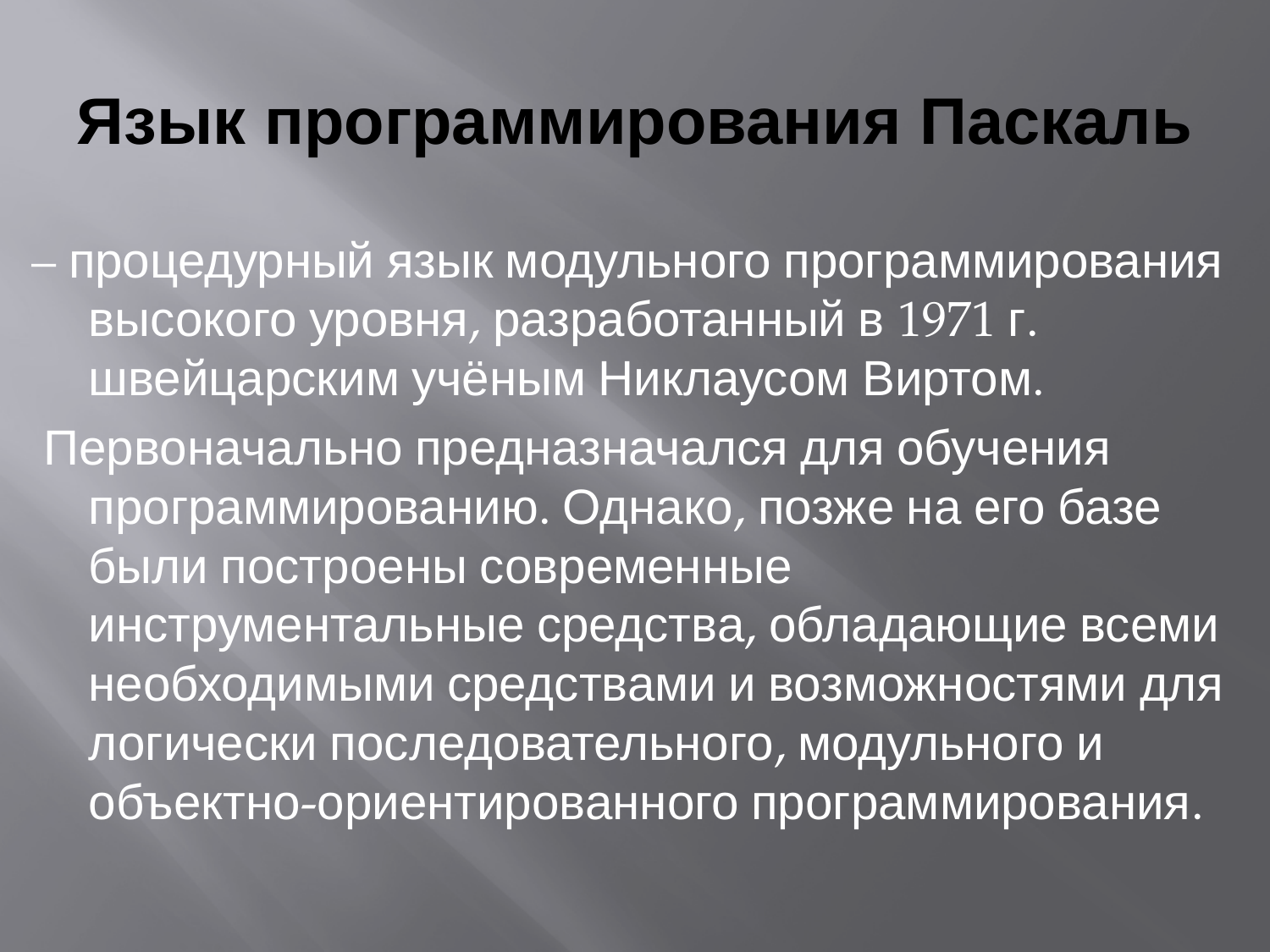

# Язык программирования Паскаль
– процедурный язык модульного программирования высокого уровня, разработанный в 1971 г. швейцарским учёным Никлаусом Виртом.
 Первоначально предназначался для обучения программированию. Однако, позже на его базе были построены современные инструментальные средства, обладающие всеми необходимыми средствами и возможностями для логически последовательного, модульного и объектно-ориентированного программирования.